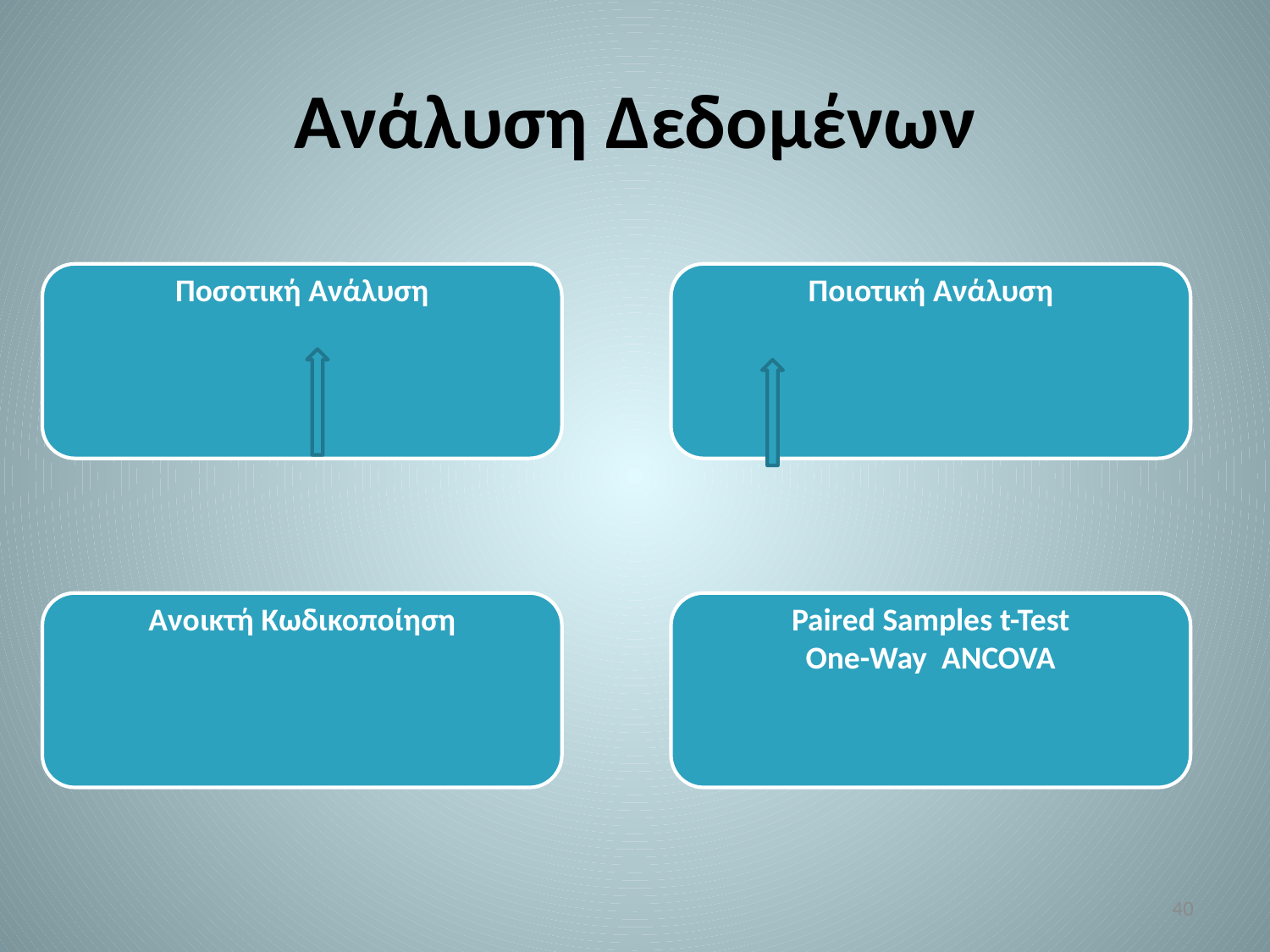

# Ανάλυση Δεδομένων
Ποσοτική Ανάλυση
Ποιοτική Ανάλυση
Ανοικτή Κωδικοποίηση
Paired Samples t-Test
One-Way  ANCOVA

40